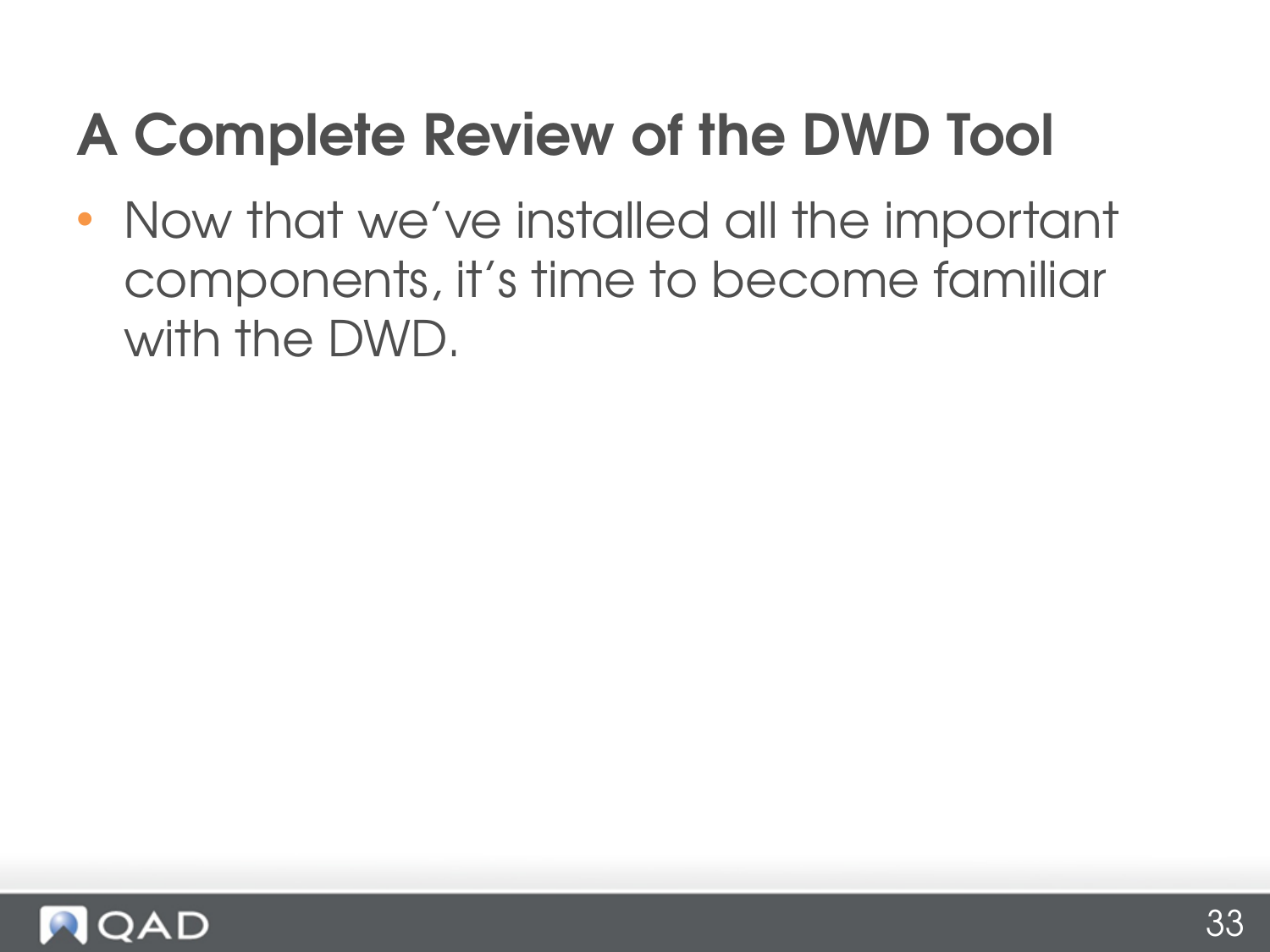

# A Complete Review of the DWD Tool
Now that we’ve installed all the important components, it’s time to become familiar with the DWD.
33